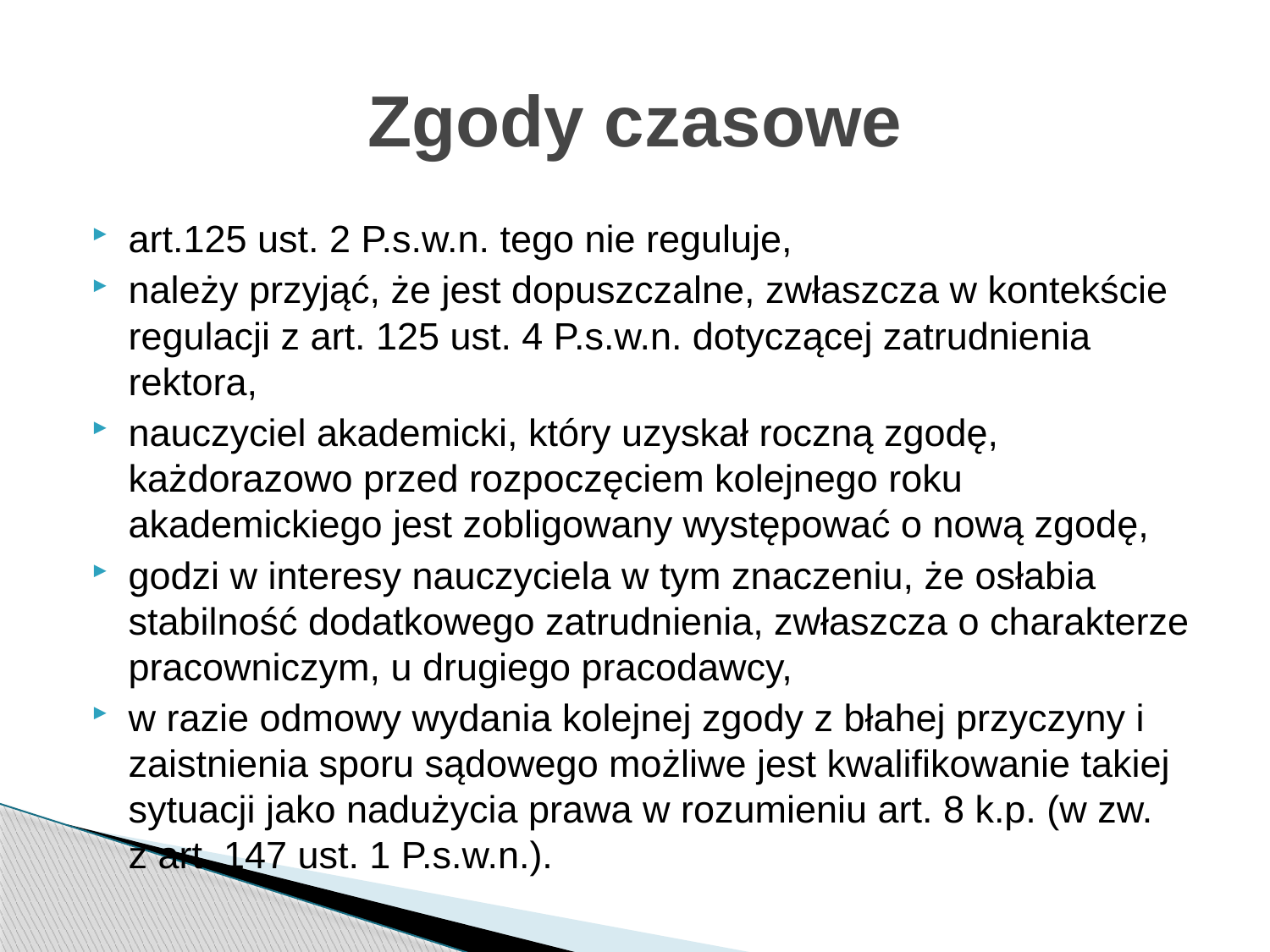

# Zgody czasowe
art.125 ust. 2 P.s.w.n. tego nie reguluje,
należy przyjąć, że jest dopuszczalne, zwłaszcza w kontekście regulacji z art. 125 ust. 4 P.s.w.n. dotyczącej zatrudnienia rektora,
nauczyciel akademicki, który uzyskał roczną zgodę, każdorazowo przed rozpoczęciem kolejnego roku akademickiego jest zobligowany występować o nową zgodę,
godzi w interesy nauczyciela w tym znaczeniu, że osłabia stabilność dodatkowego zatrudnienia, zwłaszcza o charakterze pracowniczym, u drugiego pracodawcy,
w razie odmowy wydania kolejnej zgody z błahej przyczyny i zaistnienia sporu sądowego możliwe jest kwalifikowanie takiej sytuacji jako nadużycia prawa w rozumieniu art. 8 k.p. (w zw. z art. 147 ust. 1 P.s.w.n.).